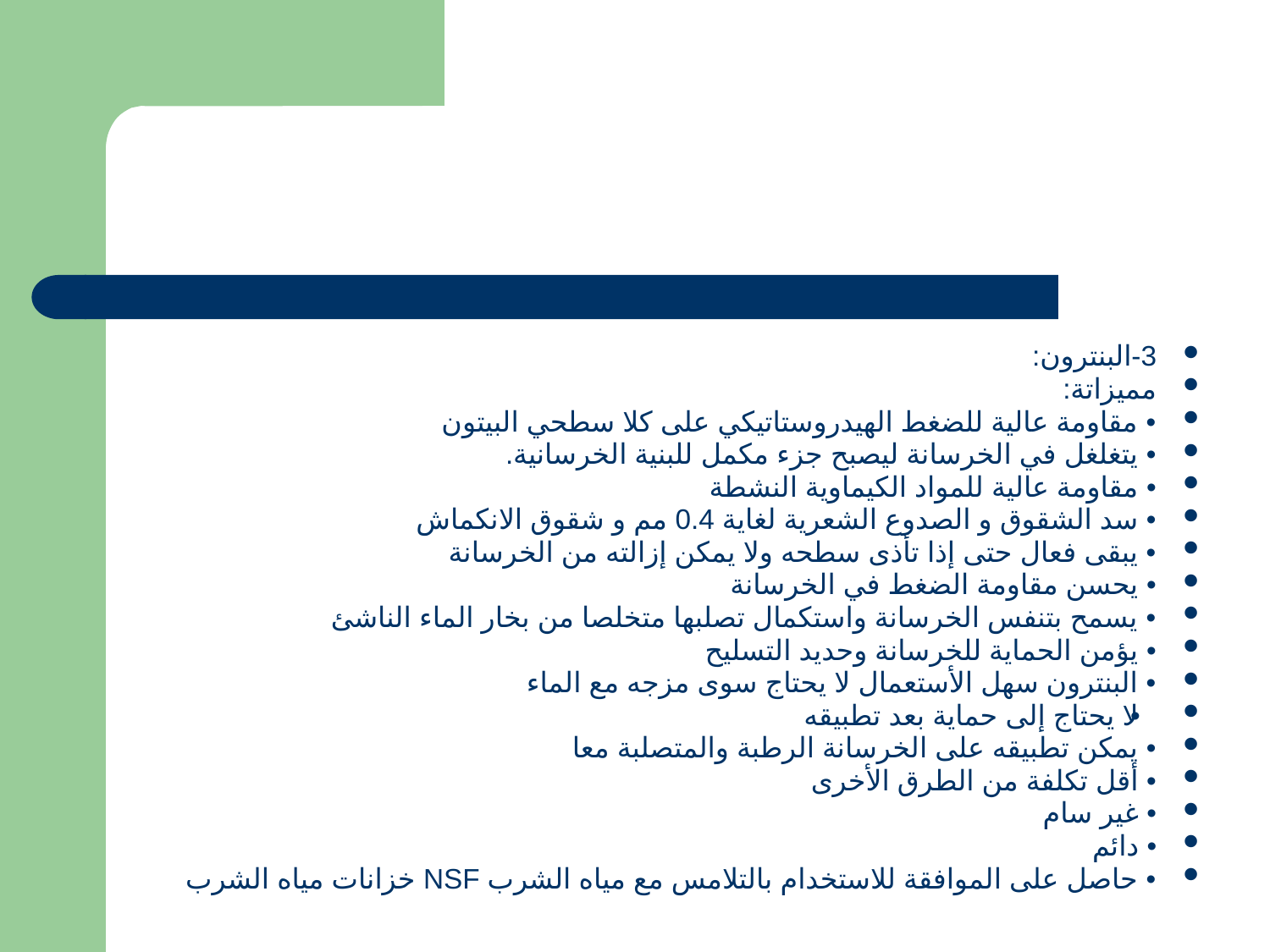

3-البنترون:
مميزاتة:
• مقاومة عالية للضغط الهيدروستاتيكي على كلا سطحي البيتون
• يتغلغل في الخرسانة ليصبح جزء مكمل للبنية الخرسانية.
• مقاومة عالية للمواد الكيماوية النشطة
• سد الشقوق و الصدوع الشعرية لغاية 0.4 مم و شقوق الانكماش
• يبقى فعال حتى إذا تأذى سطحه ولا يمكن إزالته من الخرسانة
• يحسن مقاومة الضغط في الخرسانة
• يسمح بتنفس الخرسانة واستكمال تصلبها متخلصا من بخار الماء الناشئ
• يؤمن الحماية للخرسانة وحديد التسليح
• البنترون سهل الأستعمال لا يحتاج سوى مزجه مع الماء
• لا يحتاج إلى حماية بعد تطبيقه
• يمكن تطبيقه على الخرسانة الرطبة والمتصلبة معا
• أقل تكلفة من الطرق الأخرى
• غير سام
• دائم
• حاصل على الموافقة للاستخدام بالتلامس مع مياه الشرب NSF خزانات مياه الشرب